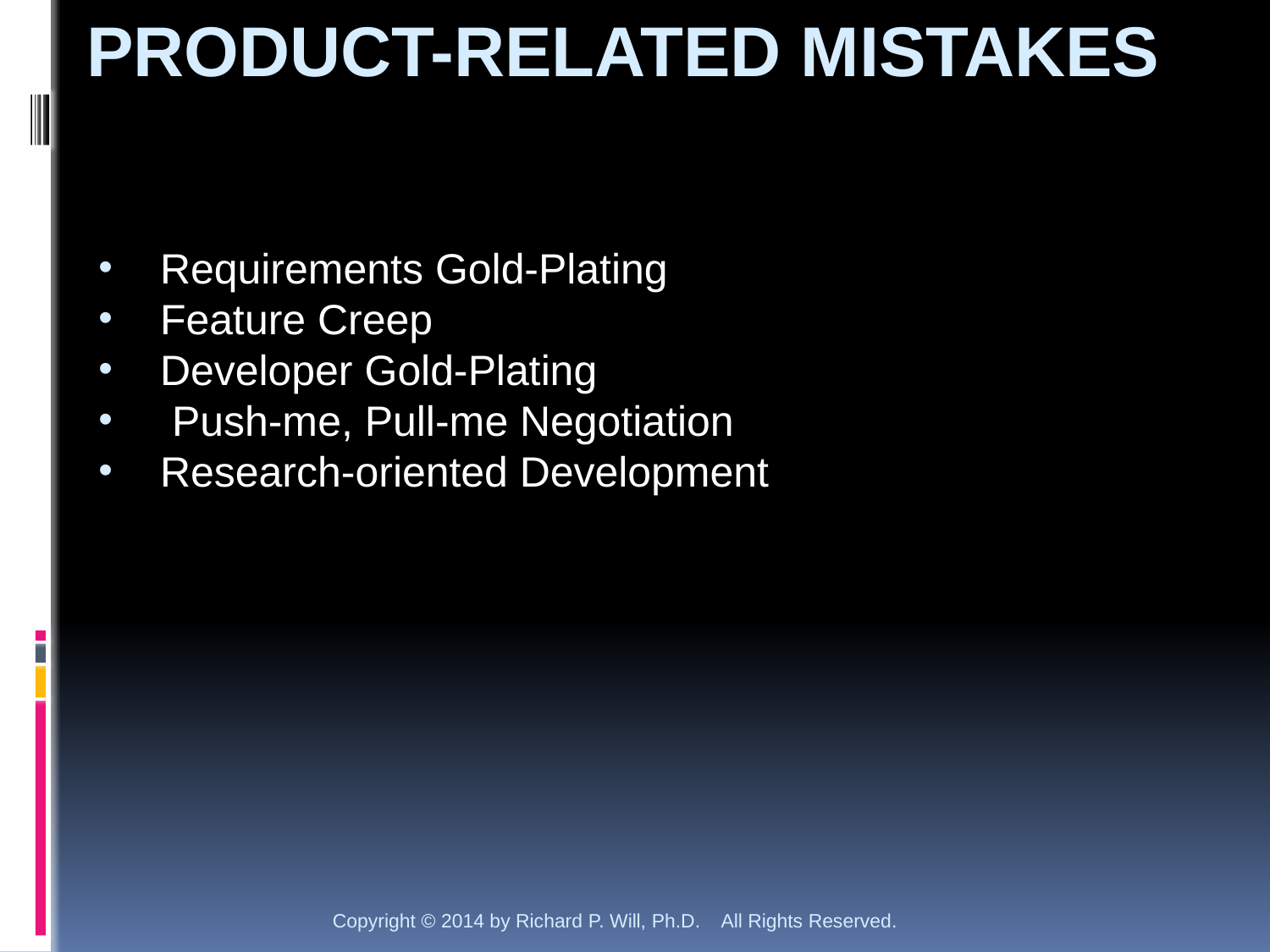

# product-Related Mistakes
    Requirements Gold-Plating
    Feature Creep
    Developer Gold-Plating
     Push-me, Pull-me Negotiation
    Research-oriented Development